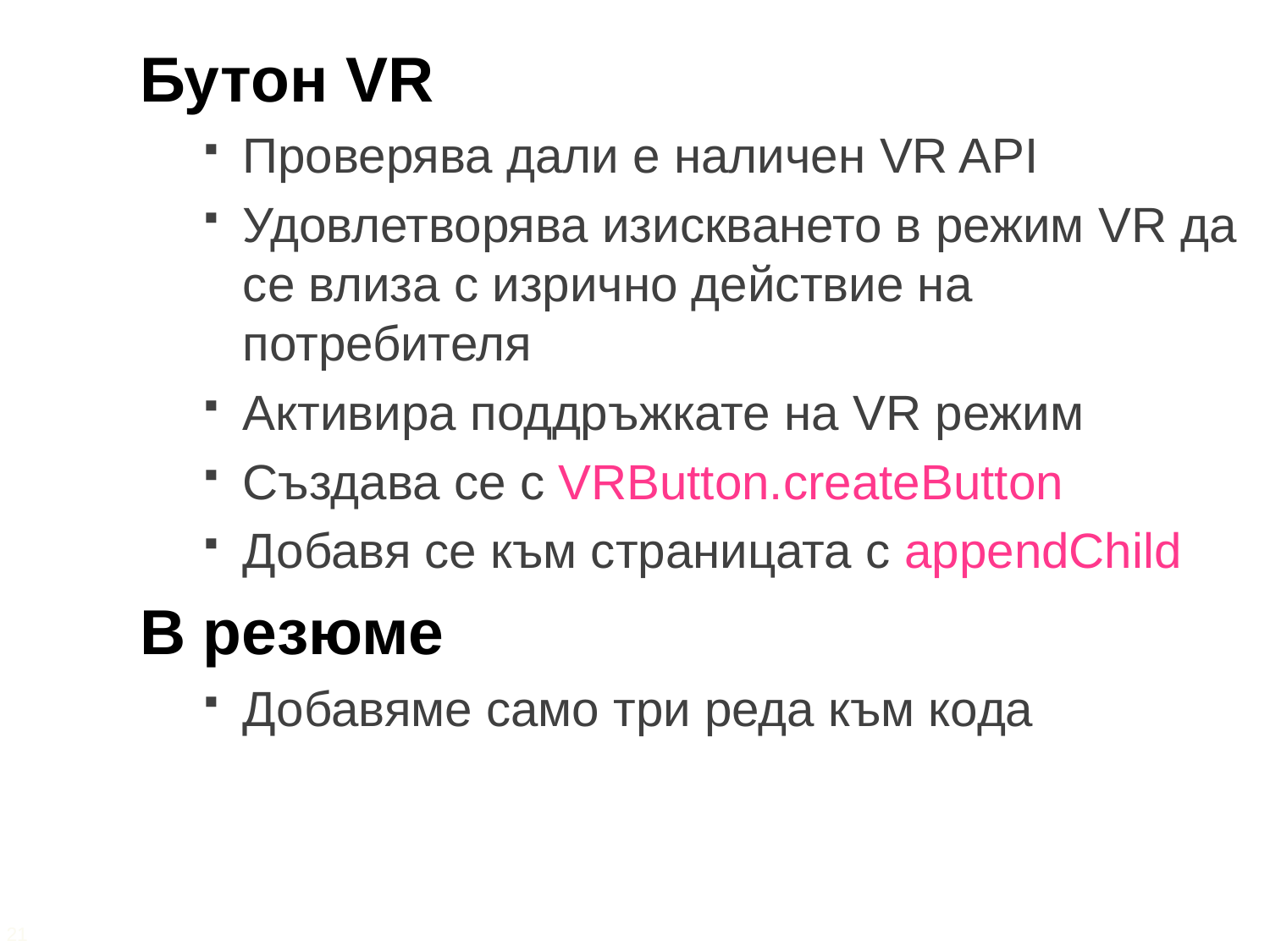

Бутон VR
Проверява дали е наличен VR API
Удовлетворява изискването в режим VR да се влиза с изрично действие на потребителя
Активира поддръжкате на VR режим
Създава се с VRButton.createButton
Добавя се към страницата с appendChild
В резюме
Добавяме само три реда към кода